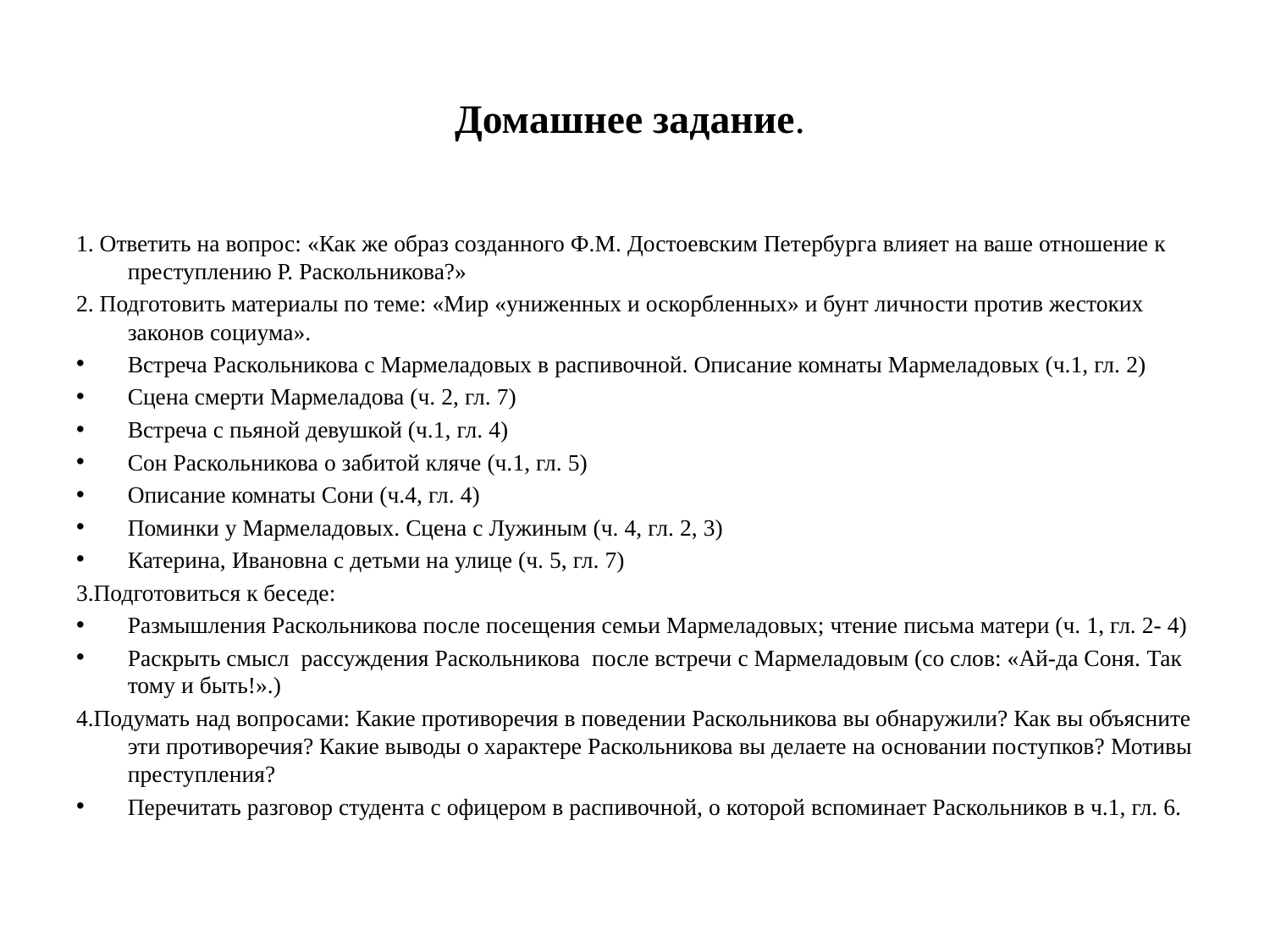

# Домашнее задание.
1. Ответить на вопрос: «Как же образ созданного Ф.М. Достоевским Петербурга влияет на ваше отношение к преступлению Р. Раскольникова?»
2. Подготовить материалы по теме: «Мир «униженных и оскорбленных» и бунт личности против жестоких законов социума».
Встреча Раскольникова с Мармеладовых в распивочной. Описа­ние комнаты Мармеладовых (ч.1, гл. 2)
Сцена смерти Мармеладова (ч. 2, гл. 7)
Встреча с пьяной девушкой (ч.1, гл. 4)
Сон Раскольникова о забитой кляче (ч.1, гл. 5)
Описание комнаты Сони (ч.4, гл. 4)
Поминки у Мармеладовых. Сцена с Лужиным (ч. 4, гл. 2, 3)
Катерина, Ивановна с детьми на улице (ч. 5, гл. 7)
3.Подготовиться к беседе:
Размышления Раскольникова после посещения семьи Мармеладовых; чтение письма матери (ч. 1, гл. 2- 4)
Раскрыть смысл  рассуждения Раскольникова  после встречи с Мармеладовым (со слов: «Ай-да Соня. Так тому и быть!».)
4.Подумать над вопросами: Какие противоречия в поведе­нии Раскольникова вы обнаружили? Как вы объясните эти противоречия? Какие выводы о характере Раскольникова вы делаете на основании поступков? Мотивы пре­ступления?
Перечитать разговор студента с офицером в распивоч­ной, о которой вспоминает Раскольников в ч.1, гл. 6.